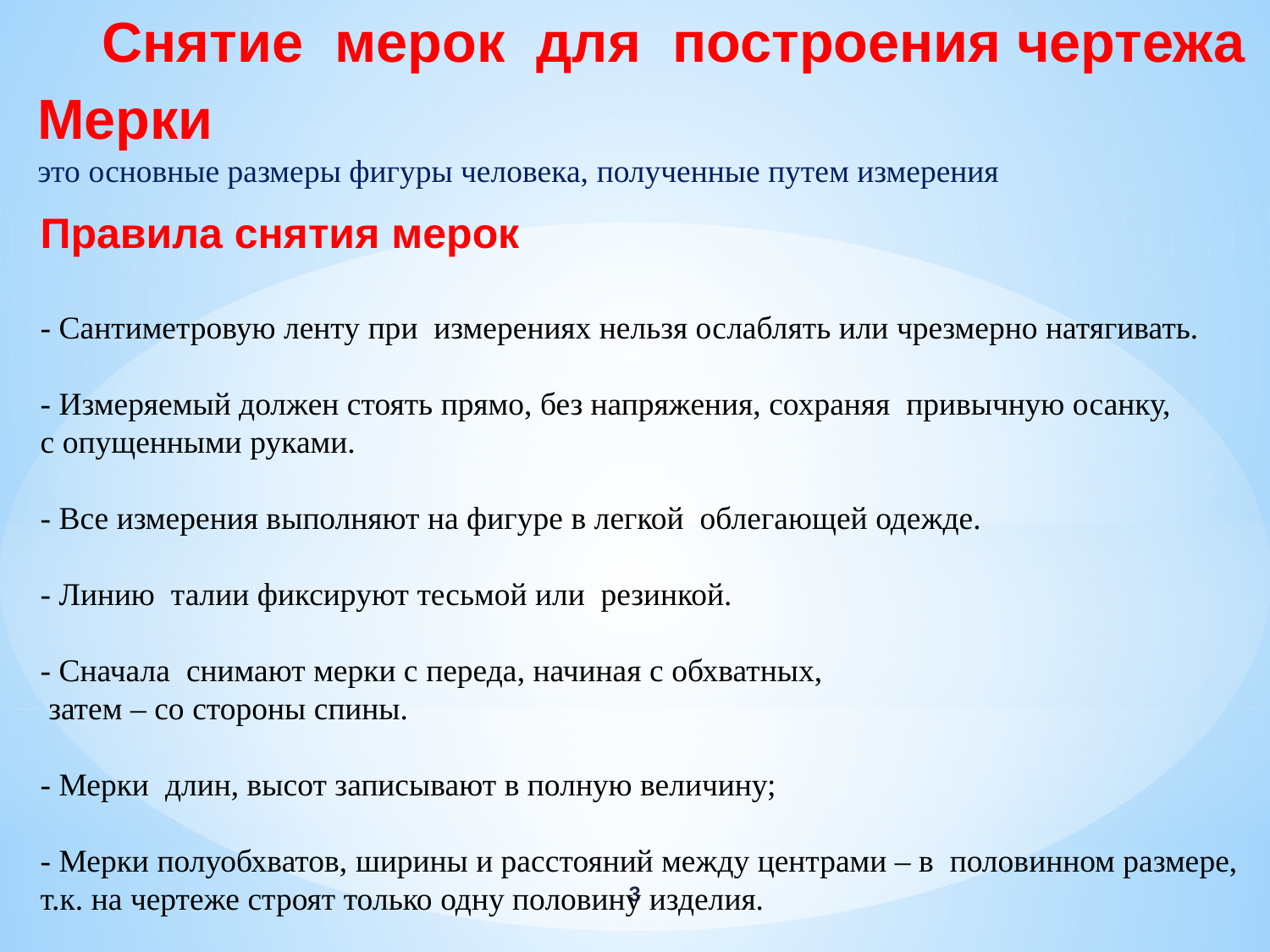

Снятие  мерок  для  построения чертежа
Мерки
это основные размеры фигуры человека, полученные путем измерения

Правила снятия мерок

- Сантиметровую ленту при  измерениях нельзя ослаблять или чрезмерно натягивать.

- Измеряемый должен стоять прямо, без напряжения, сохраняя  привычную осанку,
с опущенными руками.

- Все измерения выполняют на фигуре в легкой  облегающей одежде.

- Линию  талии фиксируют тесьмой или  резинкой.

- Сначала  снимают мерки с переда, начиная с обхватных,
 затем – со стороны спины.

- Мерки  длин, высот записывают в полную величину;

- Мерки полуобхватов, ширины и расстояний между центрами – в  половинном размере,
т.к. на чертеже строят только одну половину изделия.

3